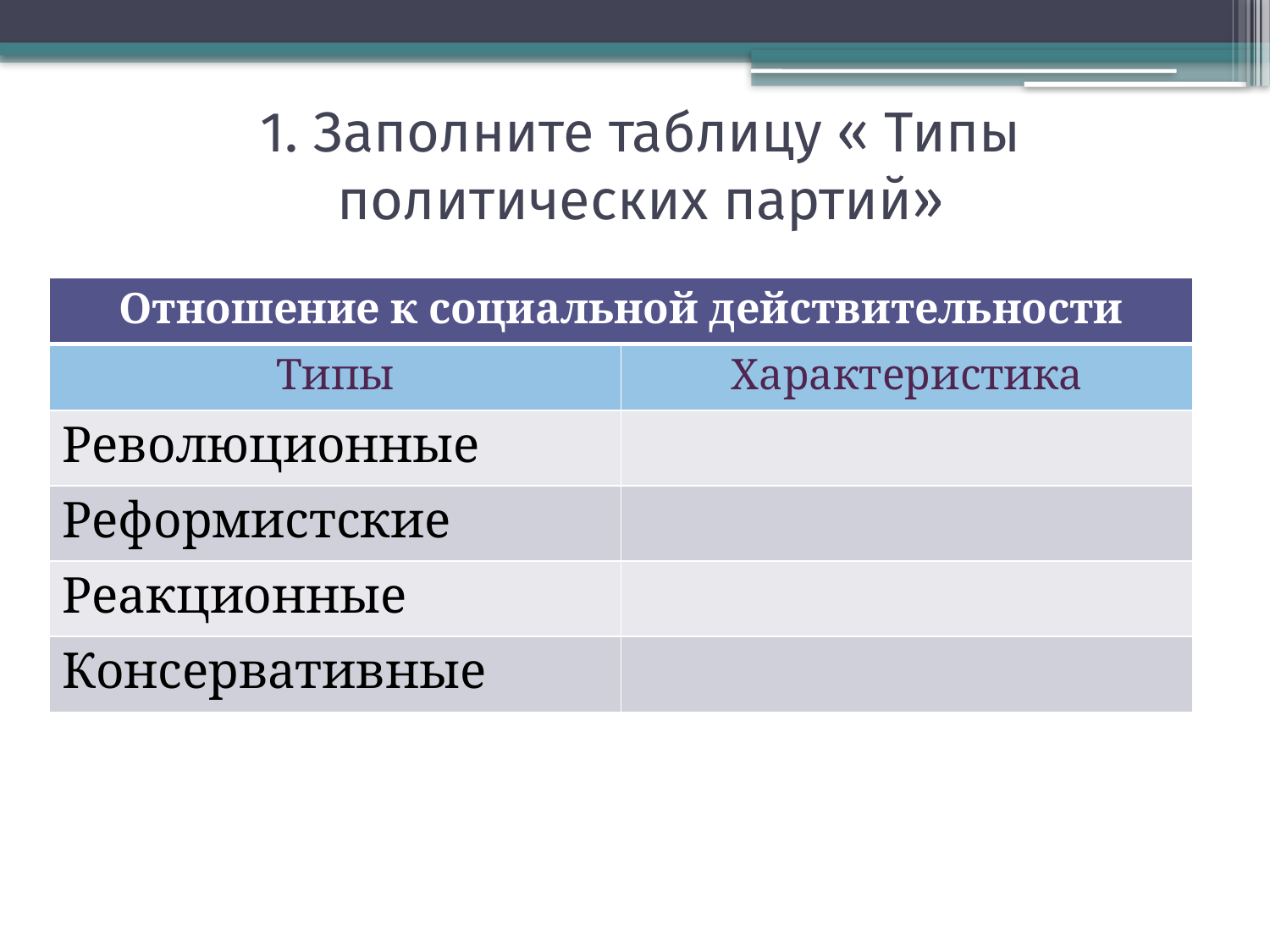

# 1. Заполните таблицу « Типы политических партий»
| Отношение к социальной действительности |  |
| --- | --- |
| Типы | Характеристика |
| Революционные |  |
| Реформистские |  |
| Реакционные |  |
| Консервативные |  |